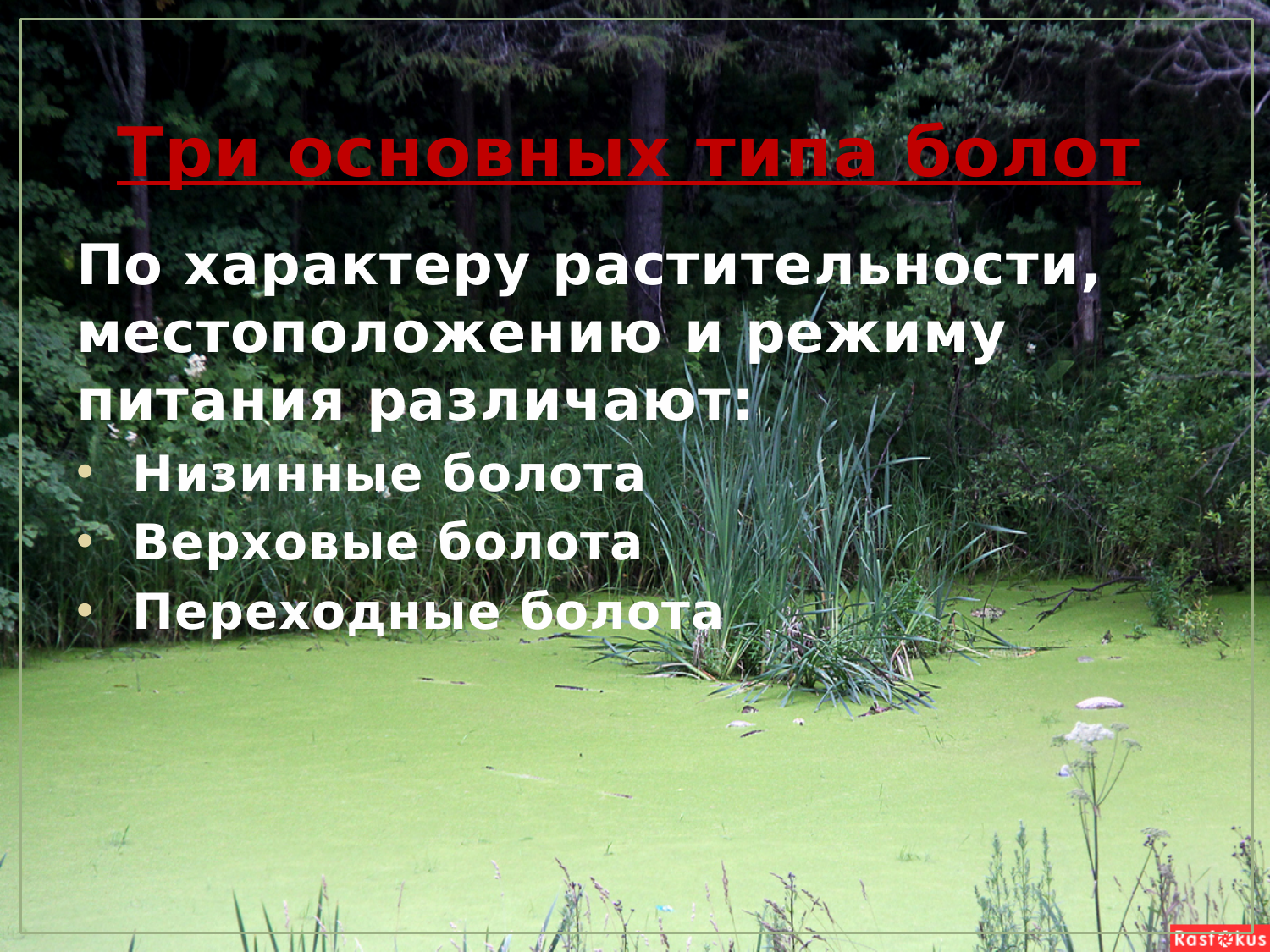

# Три основных типа болот
По характеру растительности, местоположению и режиму питания различают:
 Низинные болота
 Верховые болота
 Переходные болота